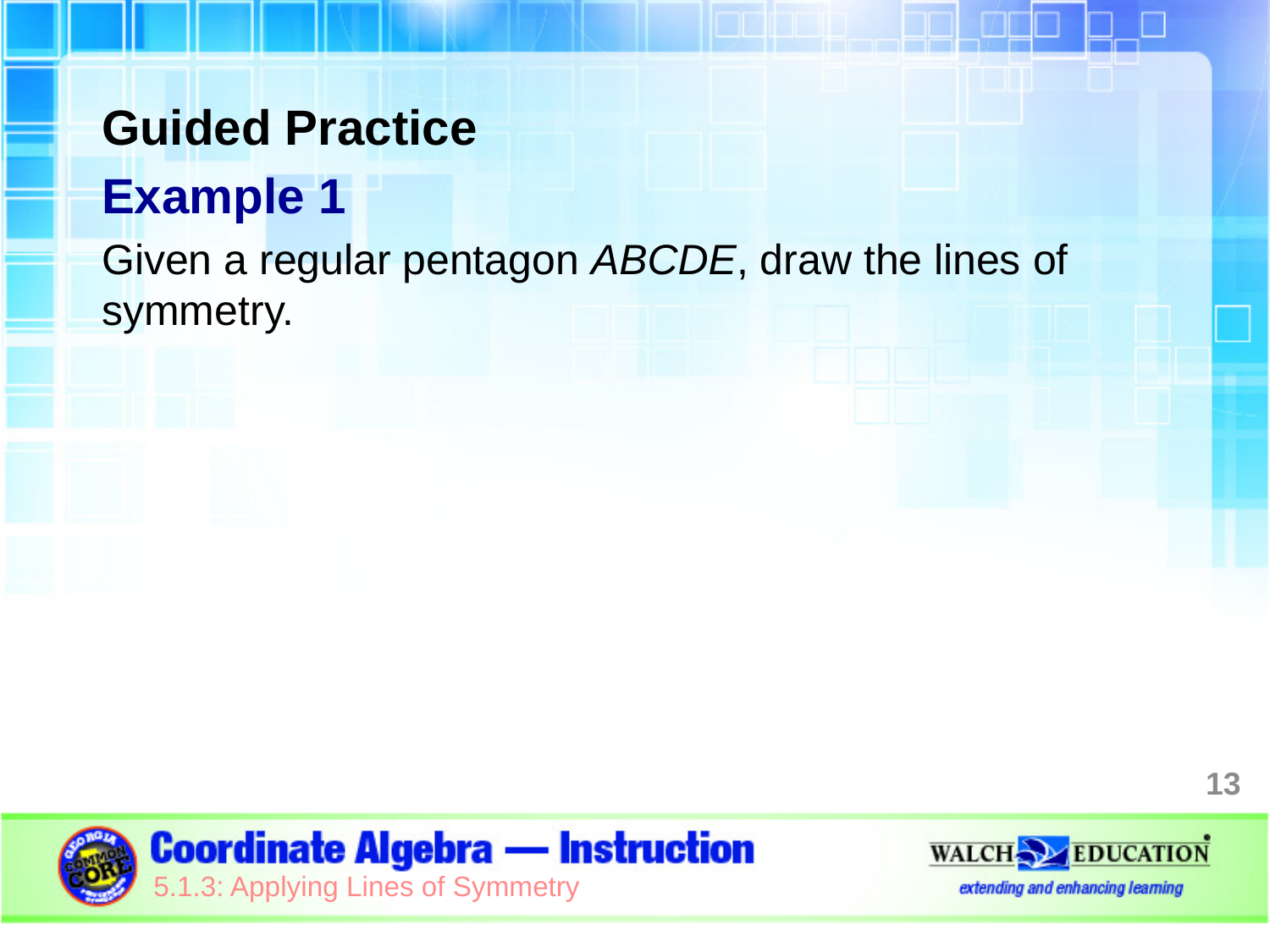

Guided Practice
Example 1
Given a regular pentagon ABCDE, draw the lines of symmetry.

13
5.1.3: Applying Lines of Symmetry